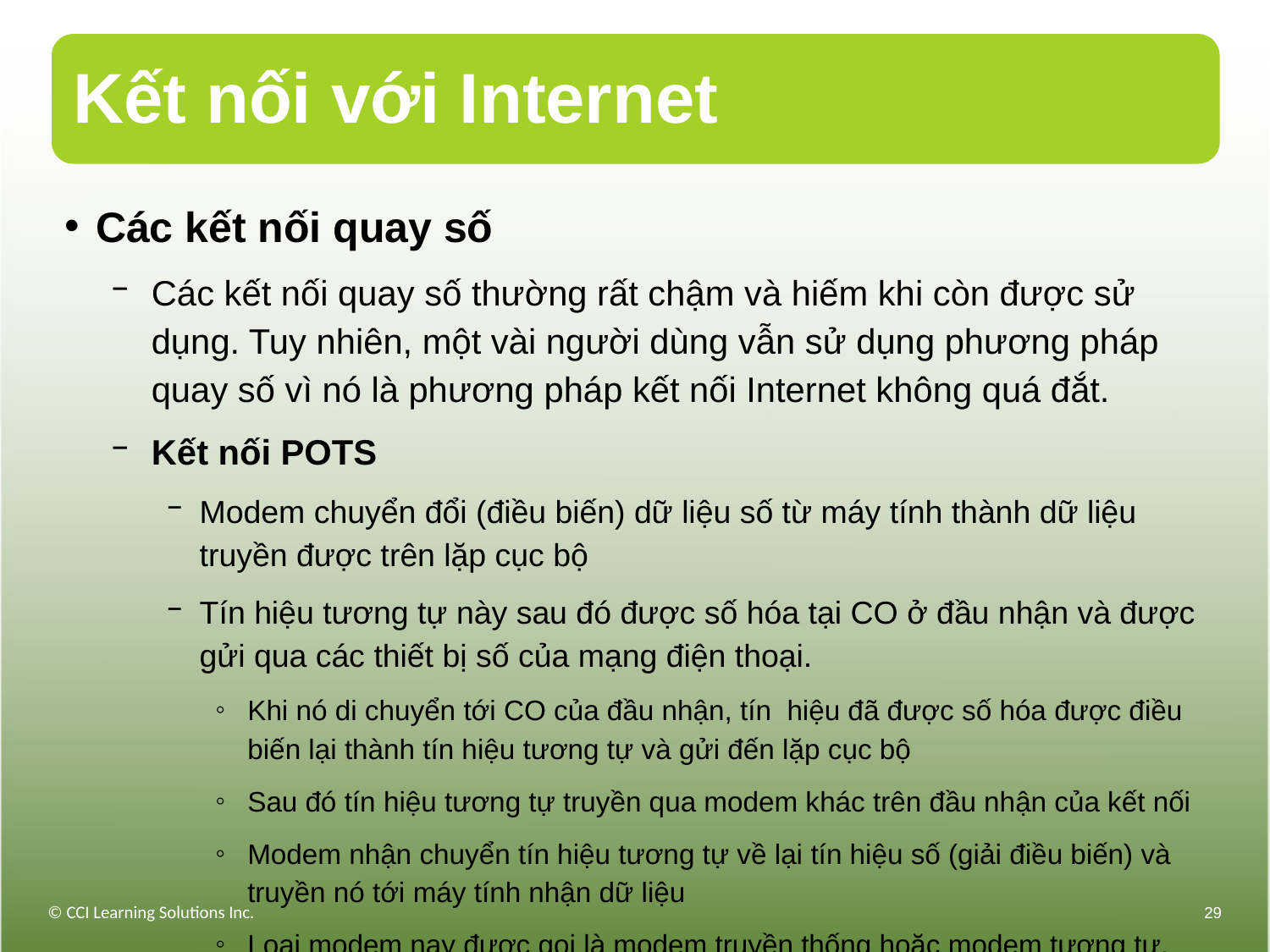

# Kết nối với Internet
Các kết nối quay số
Các kết nối quay số thường rất chậm và hiếm khi còn được sử dụng. Tuy nhiên, một vài người dùng vẫn sử dụng phương pháp quay số vì nó là phương pháp kết nối Internet không quá đắt.
Kết nối POTS
Modem chuyển đổi (điều biến) dữ liệu số từ máy tính thành dữ liệu truyền được trên lặp cục bộ
Tín hiệu tương tự này sau đó được số hóa tại CO ở đầu nhận và được gửi qua các thiết bị số của mạng điện thoại.
Khi nó di chuyển tới CO của đầu nhận, tín  hiệu đã được số hóa được điều biến lại thành tín hiệu tương tự và gửi đến lặp cục bộ
Sau đó tín hiệu tương tự truyền qua modem khác trên đầu nhận của kết nối
Modem nhận chuyển tín hiệu tương tự về lại tín hiệu số (giải điều biến) và truyền nó tới máy tính nhận dữ liệu
Loại modem nay được gọi là modem truyền thống hoặc modem tương tự.

© CCI Learning Solutions Inc.
29